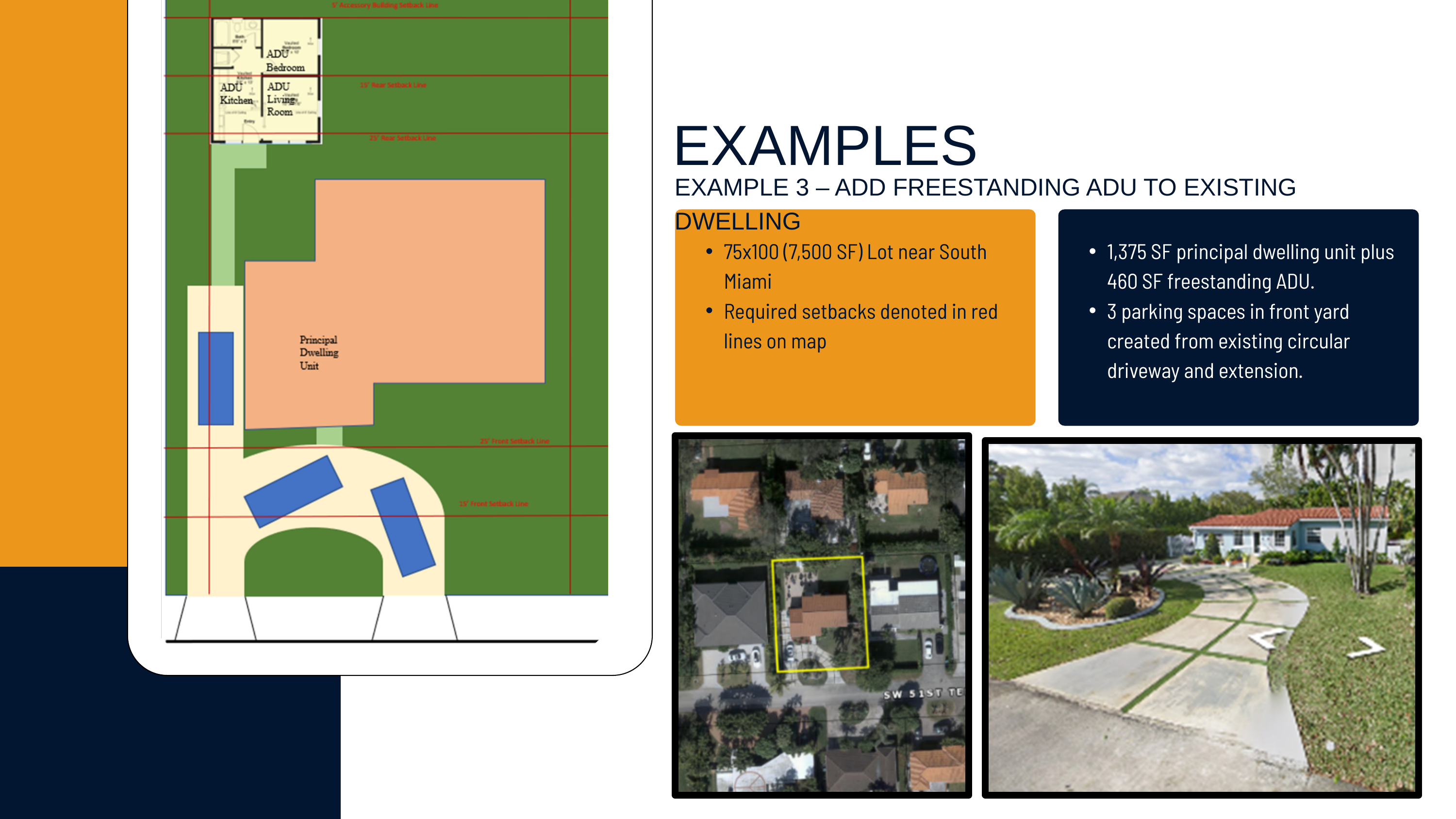

EXAMPLES
EXAMPLE 3 – ADD FREESTANDING ADU TO EXISTING DWELLING

75x100 (7,500 SF) Lot near South Miami
Required setbacks denoted in red lines on map

1,375 SF principal dwelling unit plus 460 SF freestanding ADU.
3 parking spaces in front yard created from existing circular driveway and extension.